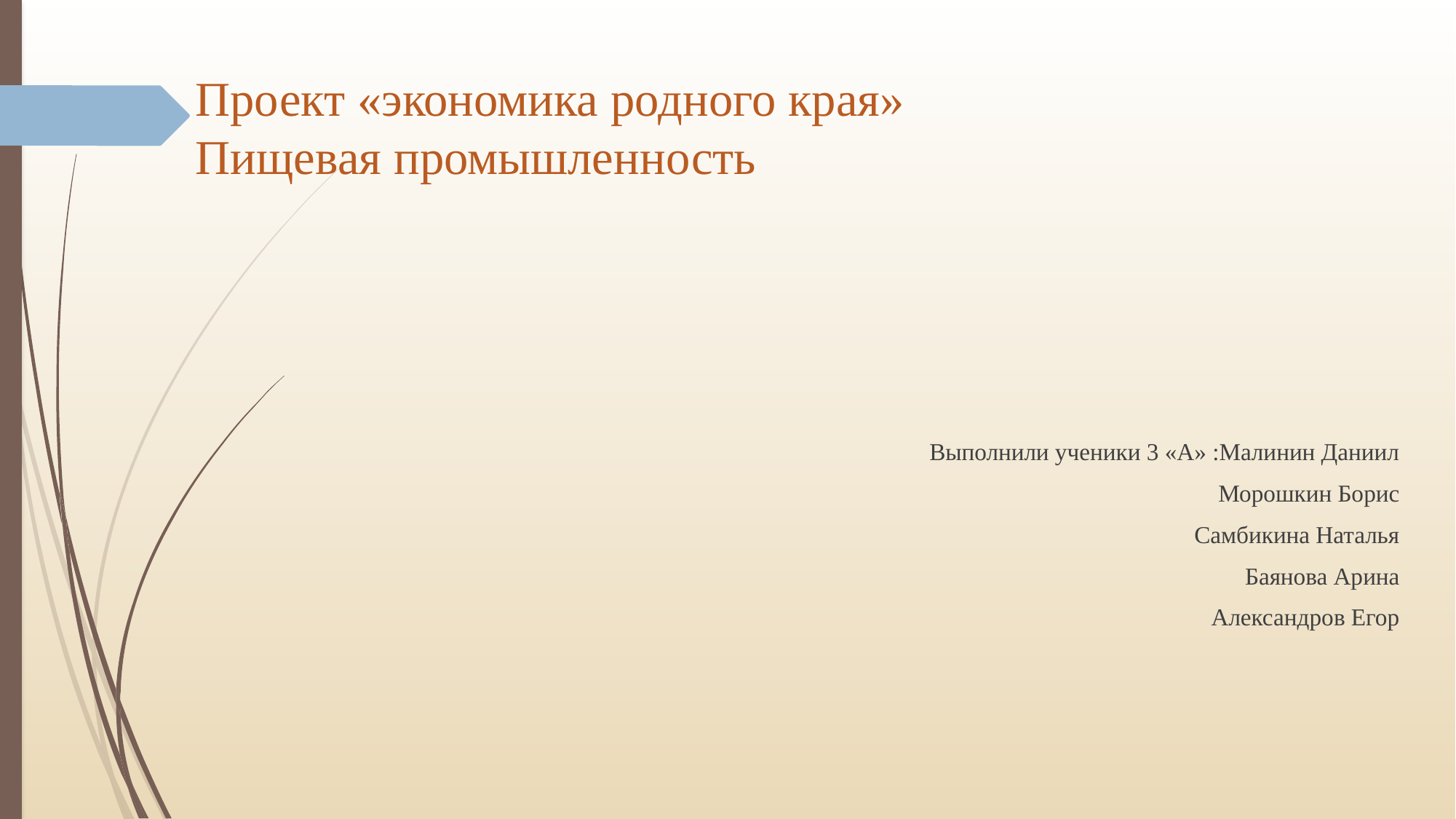

Проект «экономика родного края»
Пищевая промышленность
Выполнили ученики 3 «А» :Малинин Даниил
                                              Морошкин Борис
          Самбикина Наталья
Баянова Арина
Александров Егор